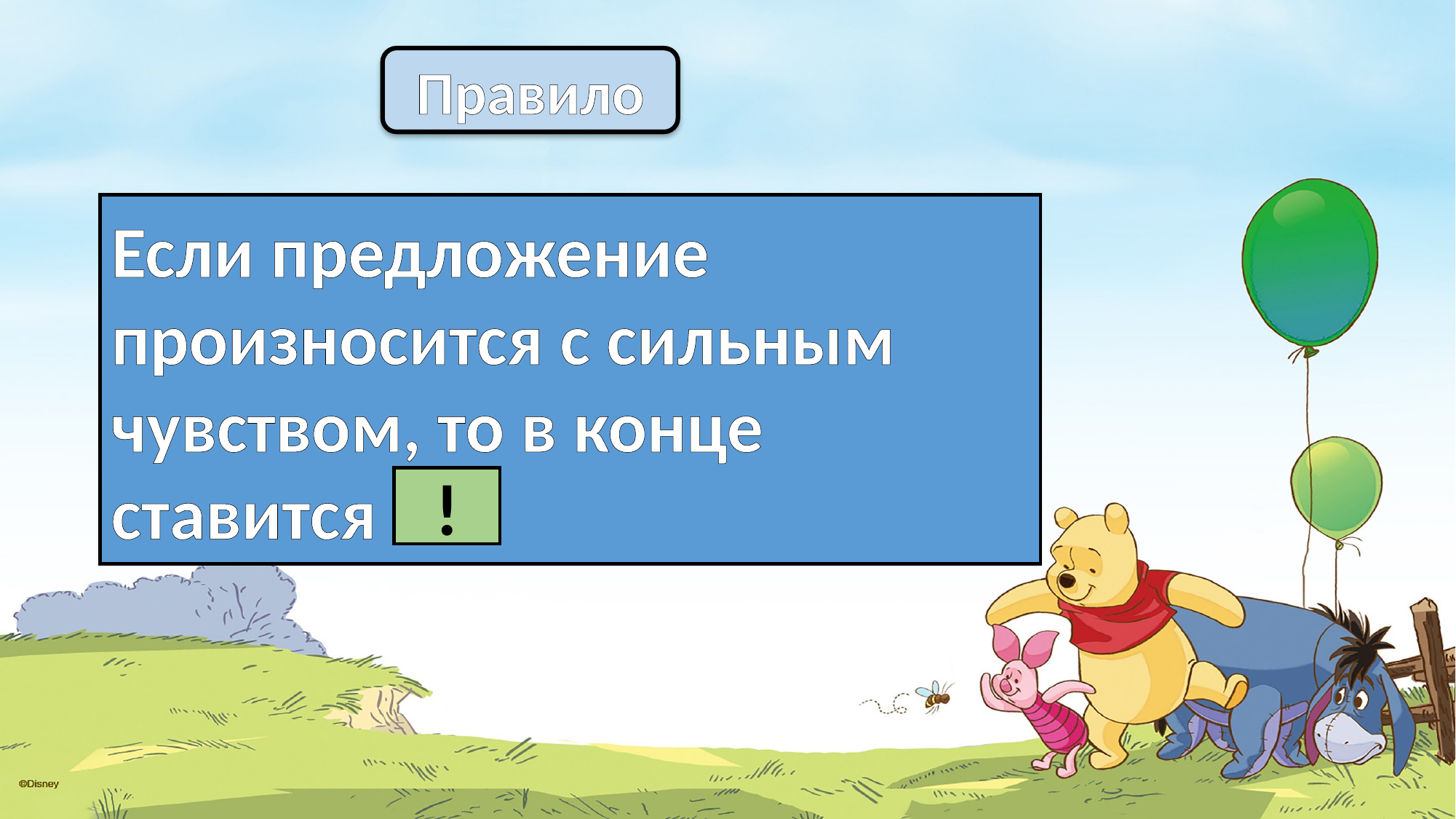

Правило
Если предложение произносится с сильным чувством, то в конце ставится …
!